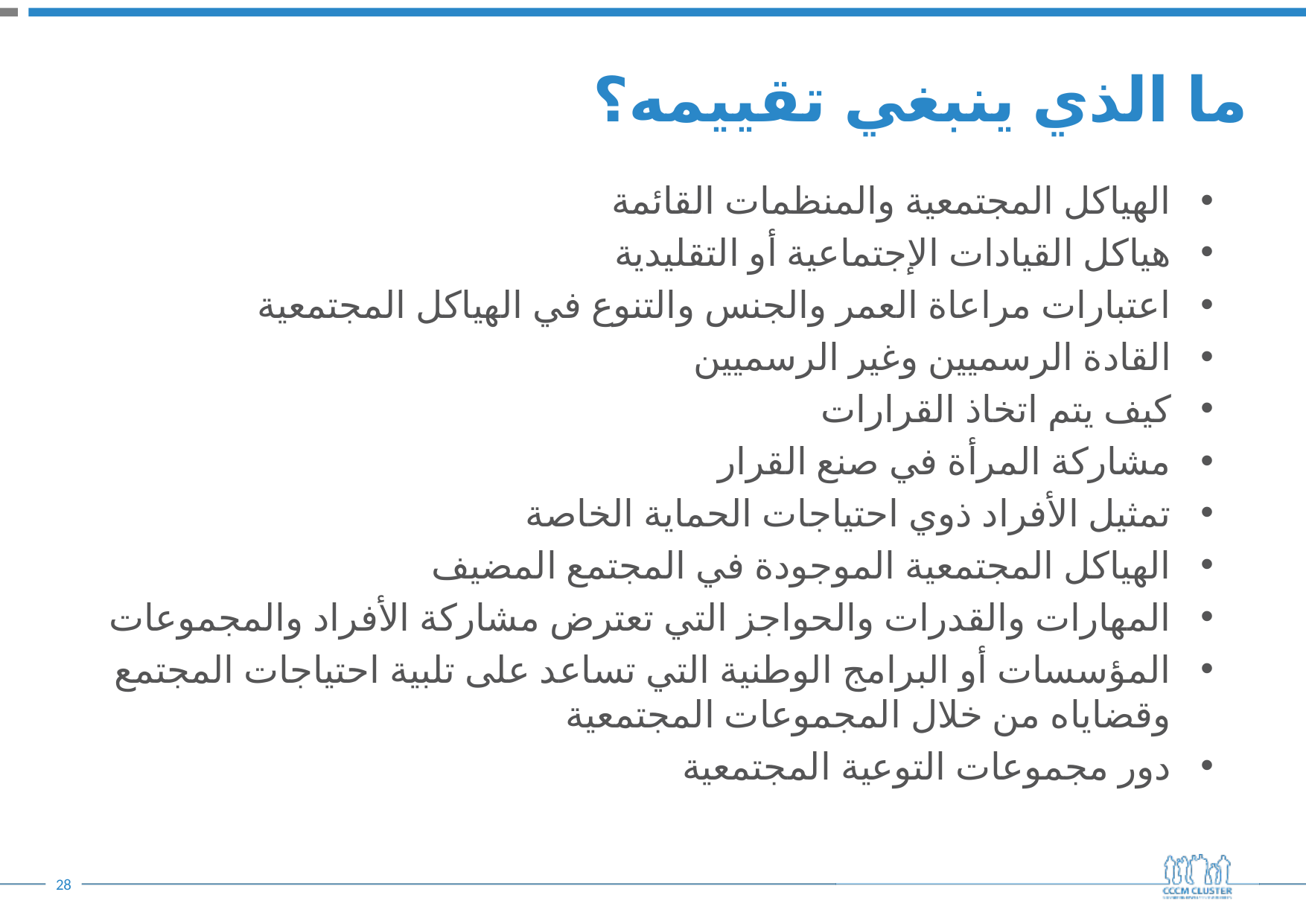

# ما الذي ينبغي تقييمه؟
الهياكل المجتمعية والمنظمات القائمة
هياكل القيادات الإجتماعية أو التقليدية
اعتبارات مراعاة العمر والجنس والتنوع في الهياكل المجتمعية
القادة الرسميين وغير الرسميين
كيف يتم اتخاذ القرارات
مشاركة المرأة في صنع القرار
تمثيل الأفراد ذوي احتياجات الحماية الخاصة
الهياكل المجتمعية الموجودة في المجتمع المضيف
المهارات والقدرات والحواجز التي تعترض مشاركة الأفراد والمجموعات
المؤسسات أو البرامج الوطنية التي تساعد على تلبية احتياجات المجتمع وقضاياه من خلال المجموعات المجتمعية
دور مجموعات التوعية المجتمعية